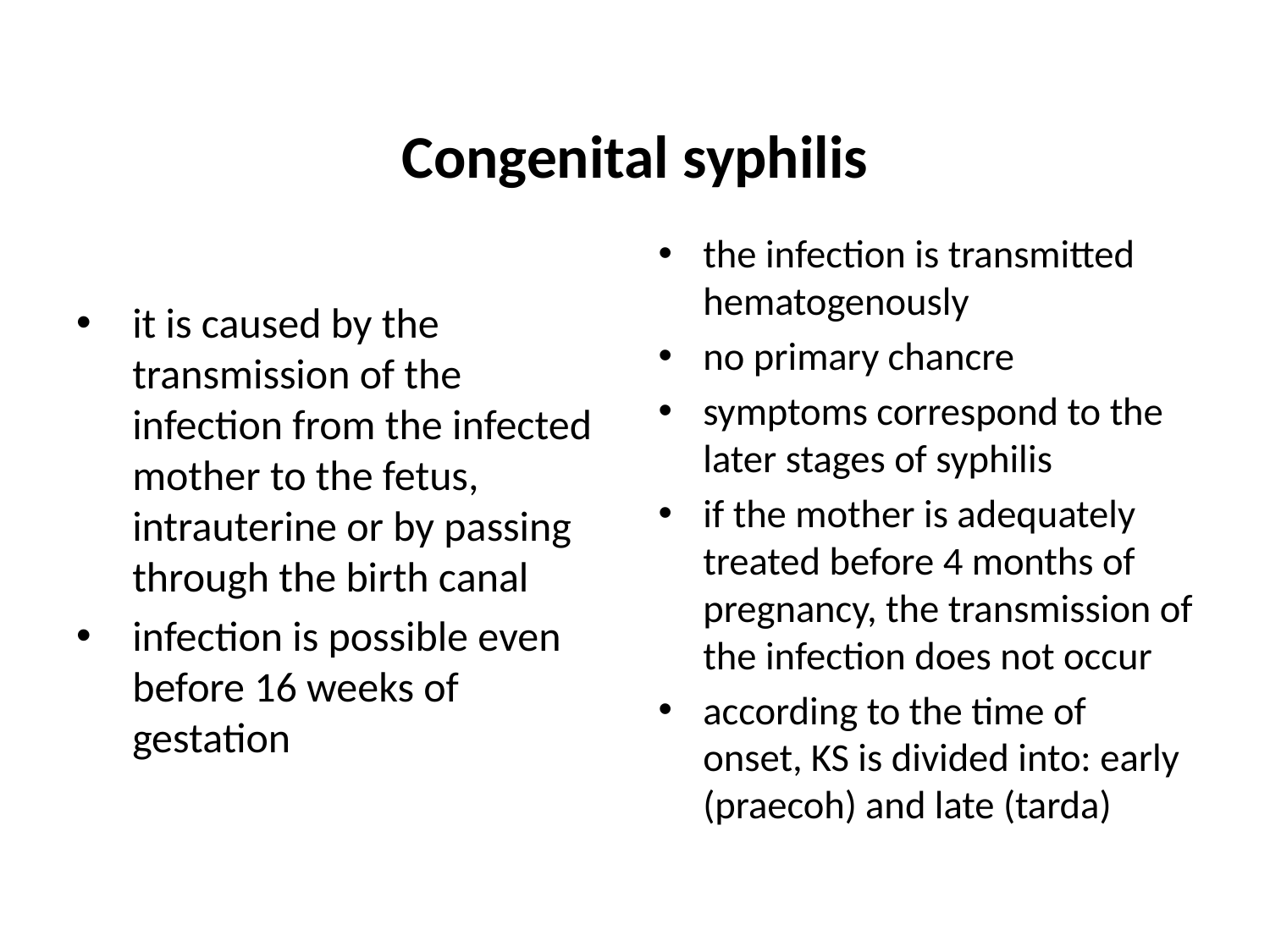

# Congenital syphilis

it is caused by the transmission of the infection from the infected mother to the fetus, intrauterine or by passing through the birth canal
infection is possible even before 16 weeks of gestation
the infection is transmitted hematogenously
no primary chancre
symptoms correspond to the later stages of syphilis
if the mother is adequately treated before 4 months of pregnancy, the transmission of the infection does not occur
according to the time of onset, KS is divided into: early (praecoh) and late (tarda)